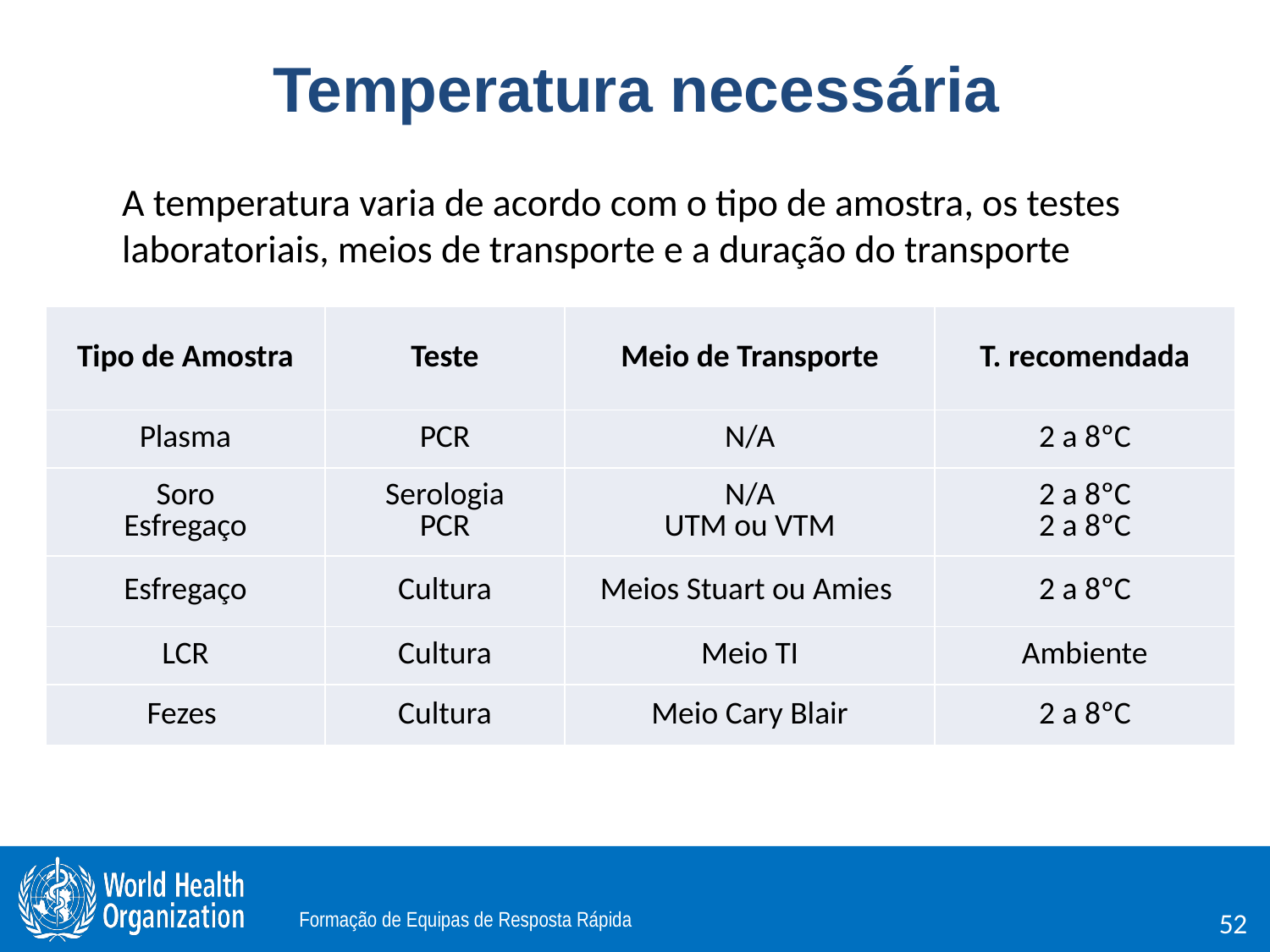

# Temperatura necessária
A temperatura varia de acordo com o tipo de amostra, os testes laboratoriais, meios de transporte e a duração do transporte
| Tipo de Amostra | Teste | Meio de Transporte | T. recomendada |
| --- | --- | --- | --- |
| Plasma | PCR | N/A | 2 a 8ºC |
| Soro Esfregaço | Serologia PCR | N/A UTM ou VTM | 2 a 8ºC 2 a 8ºC |
| Esfregaço | Cultura | Meios Stuart ou Amies | 2 a 8ºC |
| LCR | Cultura | Meio TI | Ambiente |
| Fezes | Cultura | Meio Cary Blair | 2 a 8ºC |